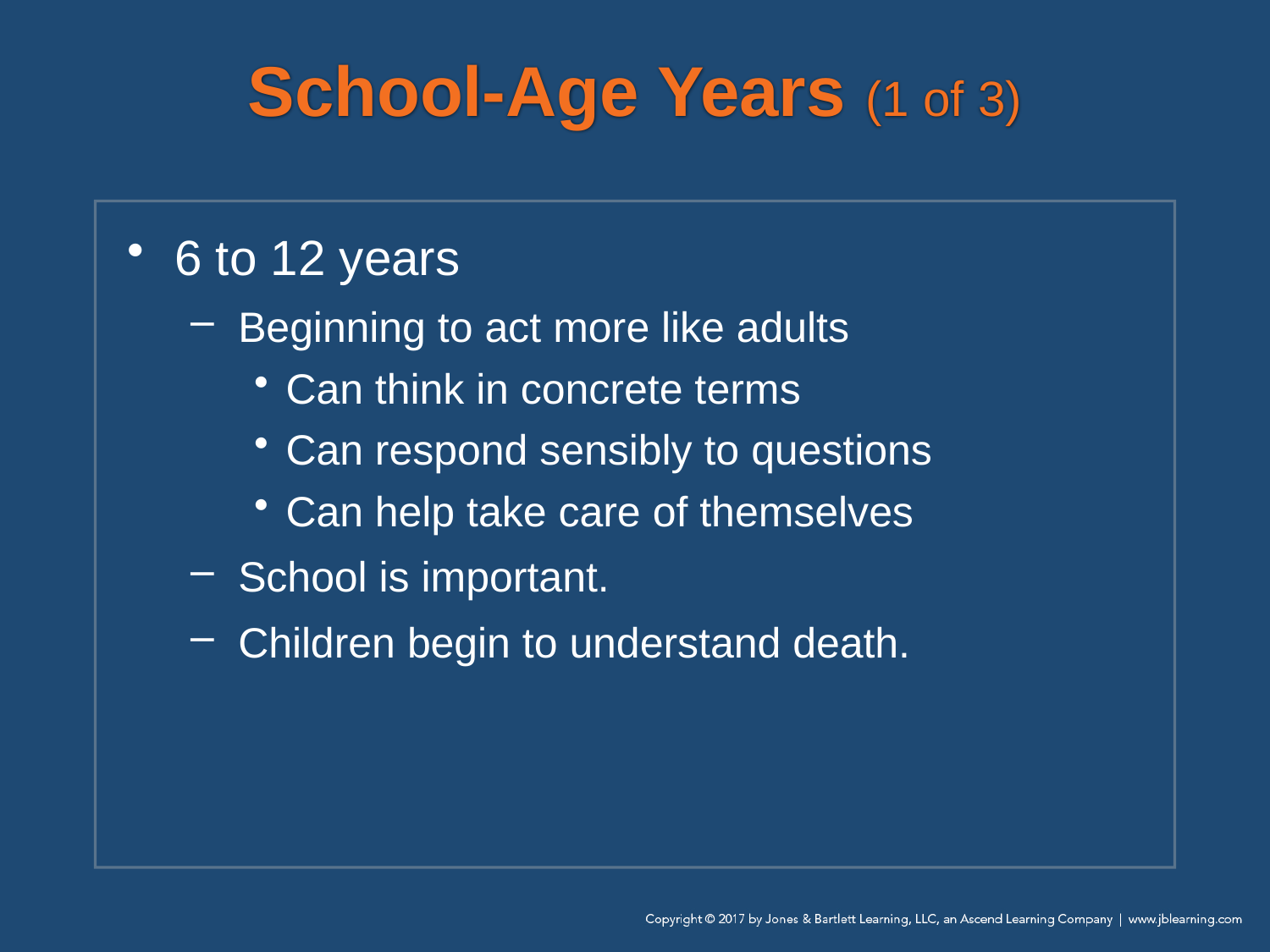

# School-Age Years (1 of 3)
6 to 12 years
Beginning to act more like adults
Can think in concrete terms
Can respond sensibly to questions
Can help take care of themselves
School is important.
Children begin to understand death.